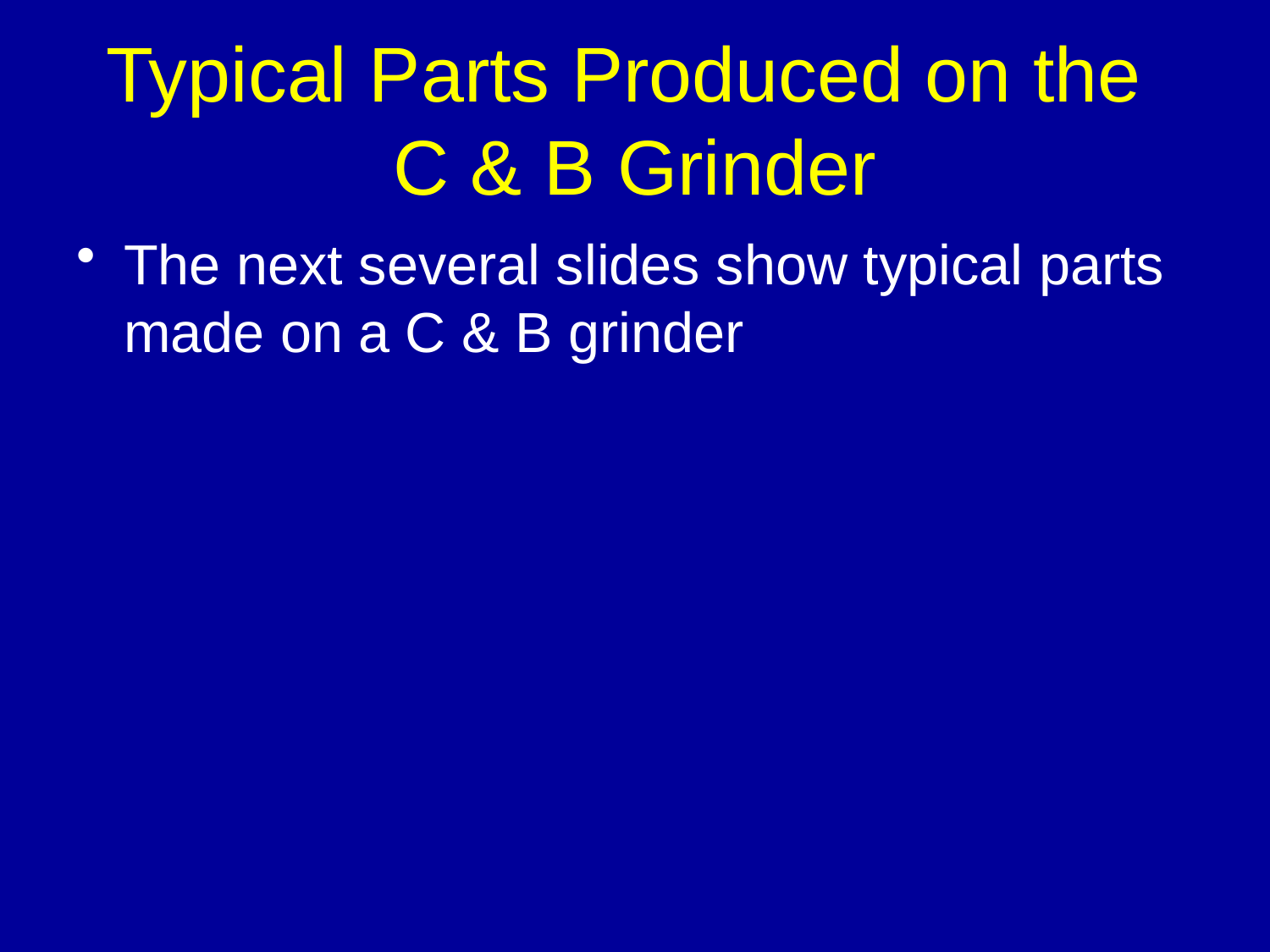

# Typical Parts Produced on the C & B Grinder
The next several slides show typical parts made on a C & B grinder